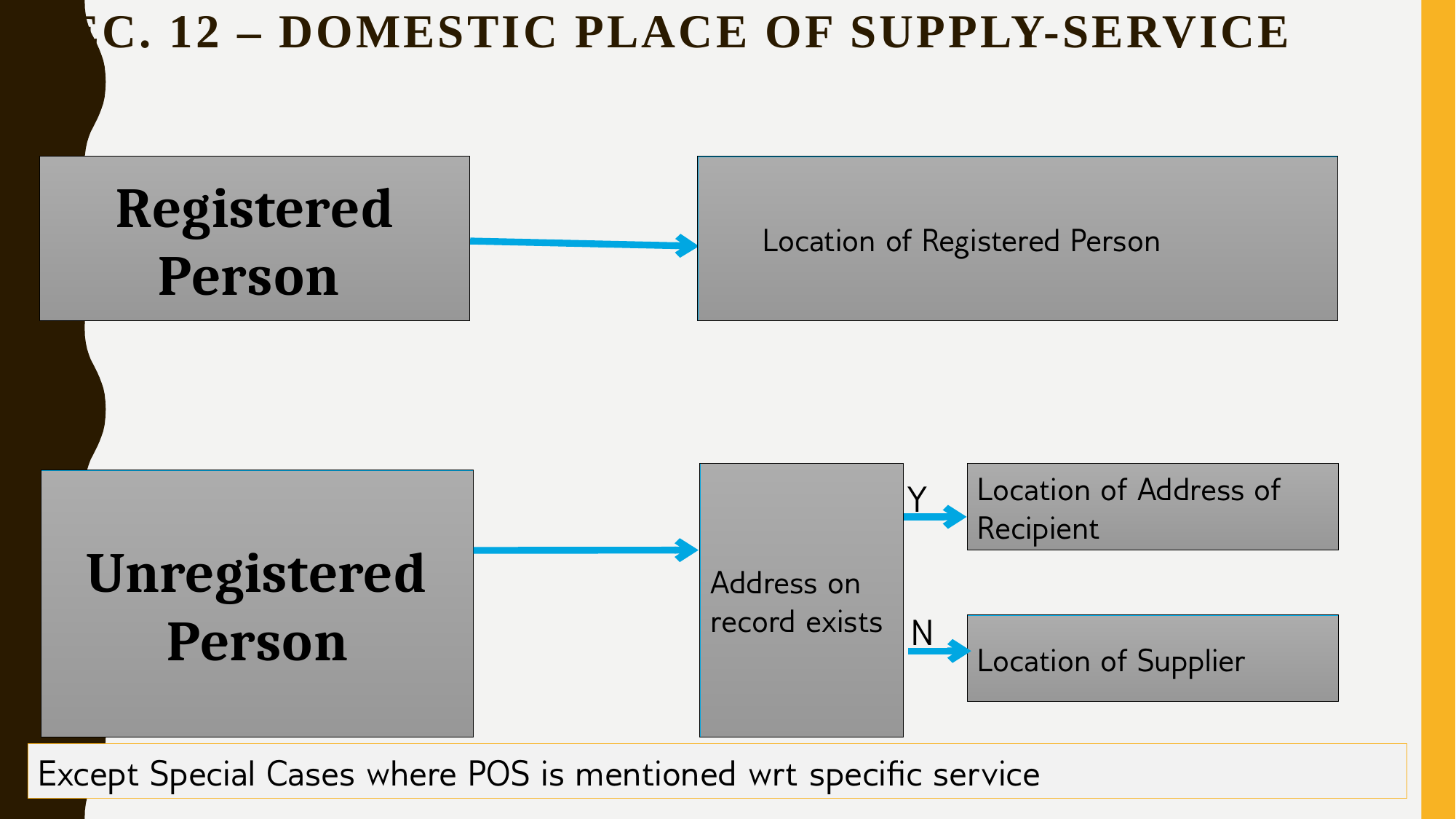

# Sec. 12 – Domestic Place of Supply-Service
Location of Registered Person
Registered Person
Address on record exists
Location of Address of Recipient
Unregistered Person
Y
N
Location of Supplier
Except Special Cases where POS is mentioned wrt specific service